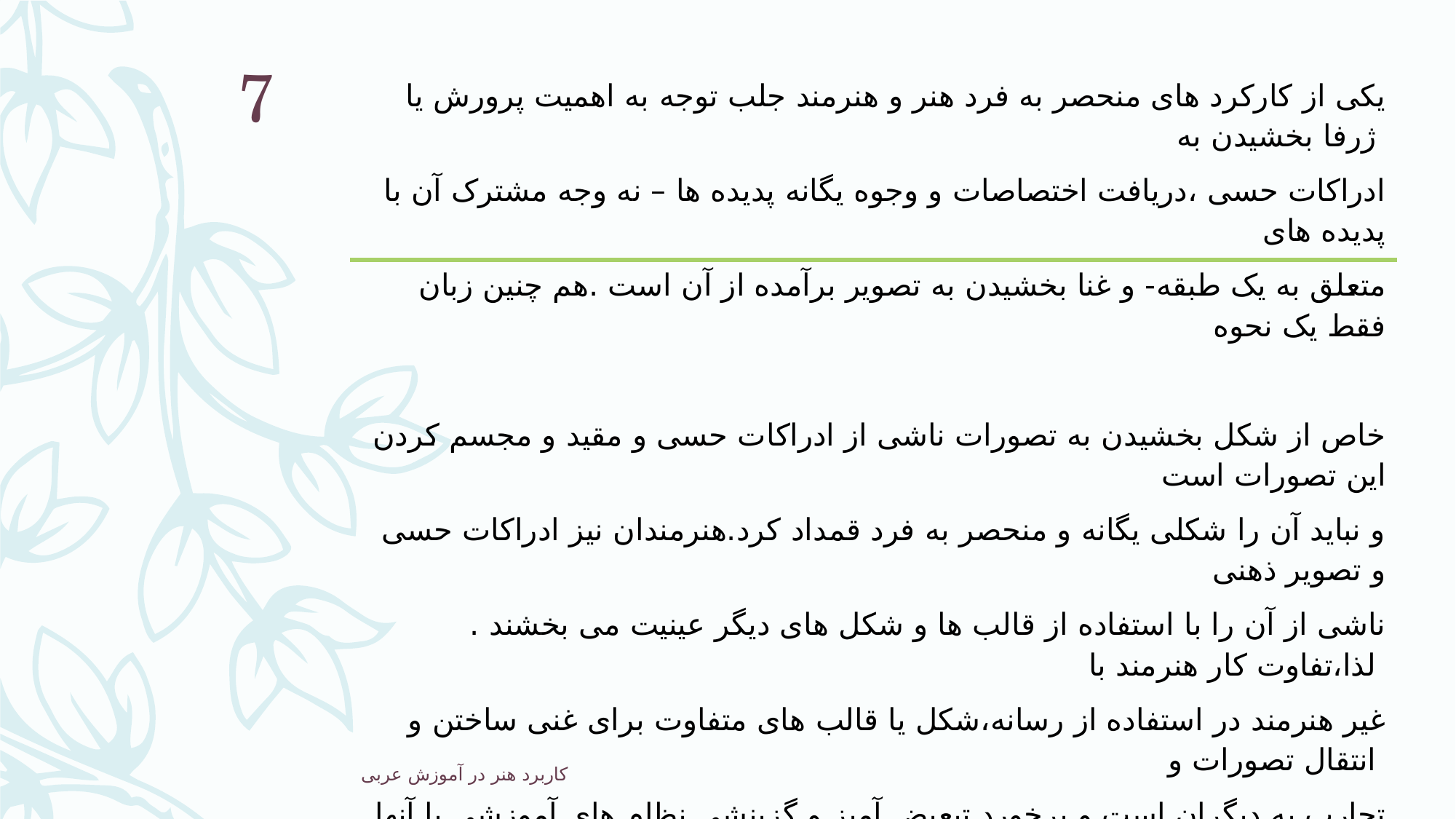

یکی از کارکرد های منحصر به فرد هنر و هنرمند جلب توجه به اهمیت پرورش یا ژرفا بخشیدن به
ادراکات حسی ،دریافت اختصاصات و وجوه یگانه پدیده ها – نه وجه مشترک آن با پدیده های
 متعلق به یک طبقه- و غنا بخشیدن به تصویر برآمده از آن است .هم چنین زبان فقط یک نحوه

 خاص از شکل بخشیدن به تصورات ناشی از ادراکات حسی و مقید و مجسم کردن این تصورات است
و نباید آن را شکلی یگانه و منحصر به فرد قمداد کرد.هنرمندان نیز ادراکات حسی و تصویر ذهنی
 ناشی از آن را با استفاده از قالب ها و شکل های دیگر عینیت می بخشند . لذا،تفاوت کار هنرمند با
غیر هنرمند در استفاده از رسانه،شکل یا قالب های متفاوت برای غنی ساختن و انتقال تصورات و
تجارب به دیگران است و برخورد تبعیض آمیز و گزینشی نظام های آموزشی با آنها را به غایت بی
معنی جلوه می دهد.
7
کاربرد هنر در آموزش عربی